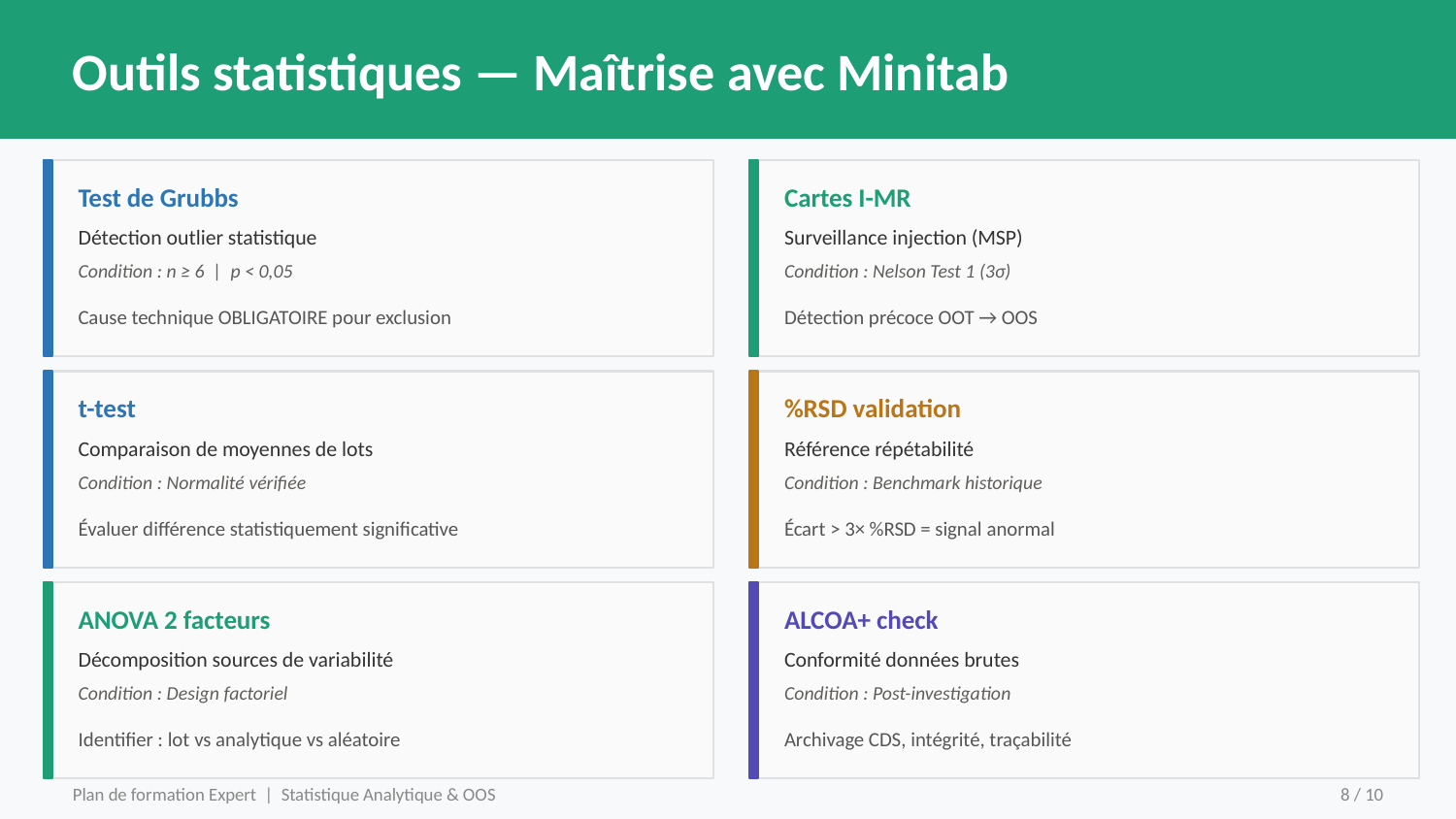

Outils statistiques — Maîtrise avec Minitab

Test de Grubbs
Cartes I-MR
Détection outlier statistique
Surveillance injection (MSP)
Condition : n ≥ 6  |  p < 0,05
Condition : Nelson Test 1 (3σ)
Cause technique OBLIGATOIRE pour exclusion
Détection précoce OOT → OOS

t-test
%RSD validation
Comparaison de moyennes de lots
Référence répétabilité
Condition : Normalité vérifiée
Condition : Benchmark historique
Évaluer différence statistiquement significative
Écart > 3× %RSD = signal anormal

ANOVA 2 facteurs
ALCOA+ check
Décomposition sources de variabilité
Conformité données brutes
Condition : Design factoriel
Condition : Post-investigation
Identifier : lot vs analytique vs aléatoire
Archivage CDS, intégrité, traçabilité
Plan de formation Expert  |  Statistique Analytique & OOS
8 / 10